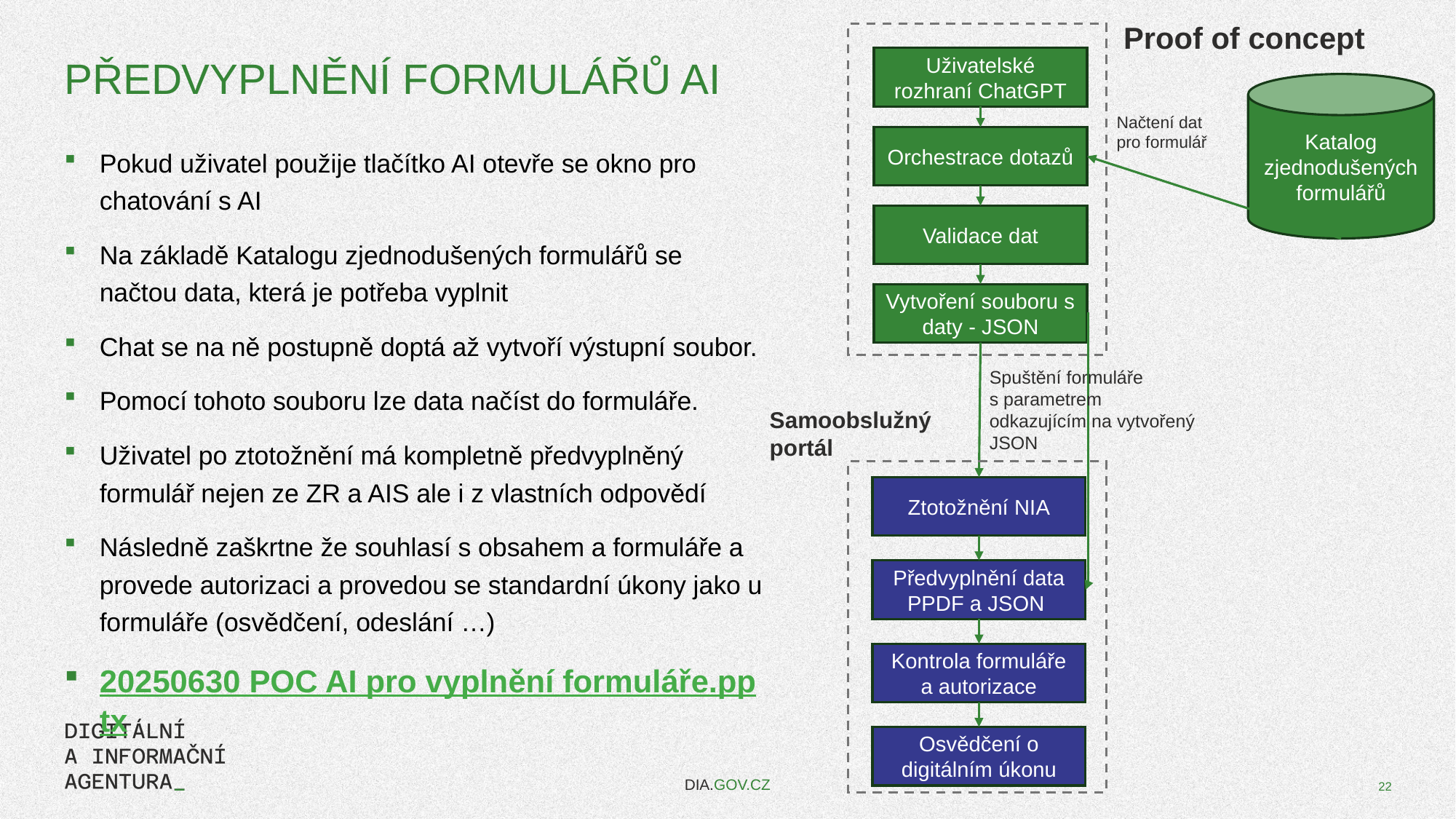

Proof of concept

Uživatelské rozhraní ChatGPT
# Předvyplnění formulářů AI
Katalog zjednodušených formulářů
Načtení dat
pro formulář
Orchestrace dotazů
Pokud uživatel použije tlačítko AI otevře se okno pro chatování s AI
Na základě Katalogu zjednodušených formulářů se načtou data, která je potřeba vyplnit
Chat se na ně postupně doptá až vytvoří výstupní soubor.
Pomocí tohoto souboru lze data načíst do formuláře.
Uživatel po ztotožnění má kompletně předvyplněný formulář nejen ze ZR a AIS ale i z vlastních odpovědí
Následně zaškrtne že souhlasí s obsahem a formuláře a provede autorizaci a provedou se standardní úkony jako u formuláře (osvědčení, odeslání …)
20250630 POC AI pro vyplnění formuláře.pptx

Validace dat
Vytvoření souboru s daty - JSON
Spuštění formuláře
s parametrem
odkazujícím na vytvořený
JSON

Samoobslužný
portál

Ztotožnění NIA
Předvyplnění data PPDF a JSON
Kontrola formuláře a autorizace
Osvědčení o digitálním úkonu
DIA.GOV.CZ
22